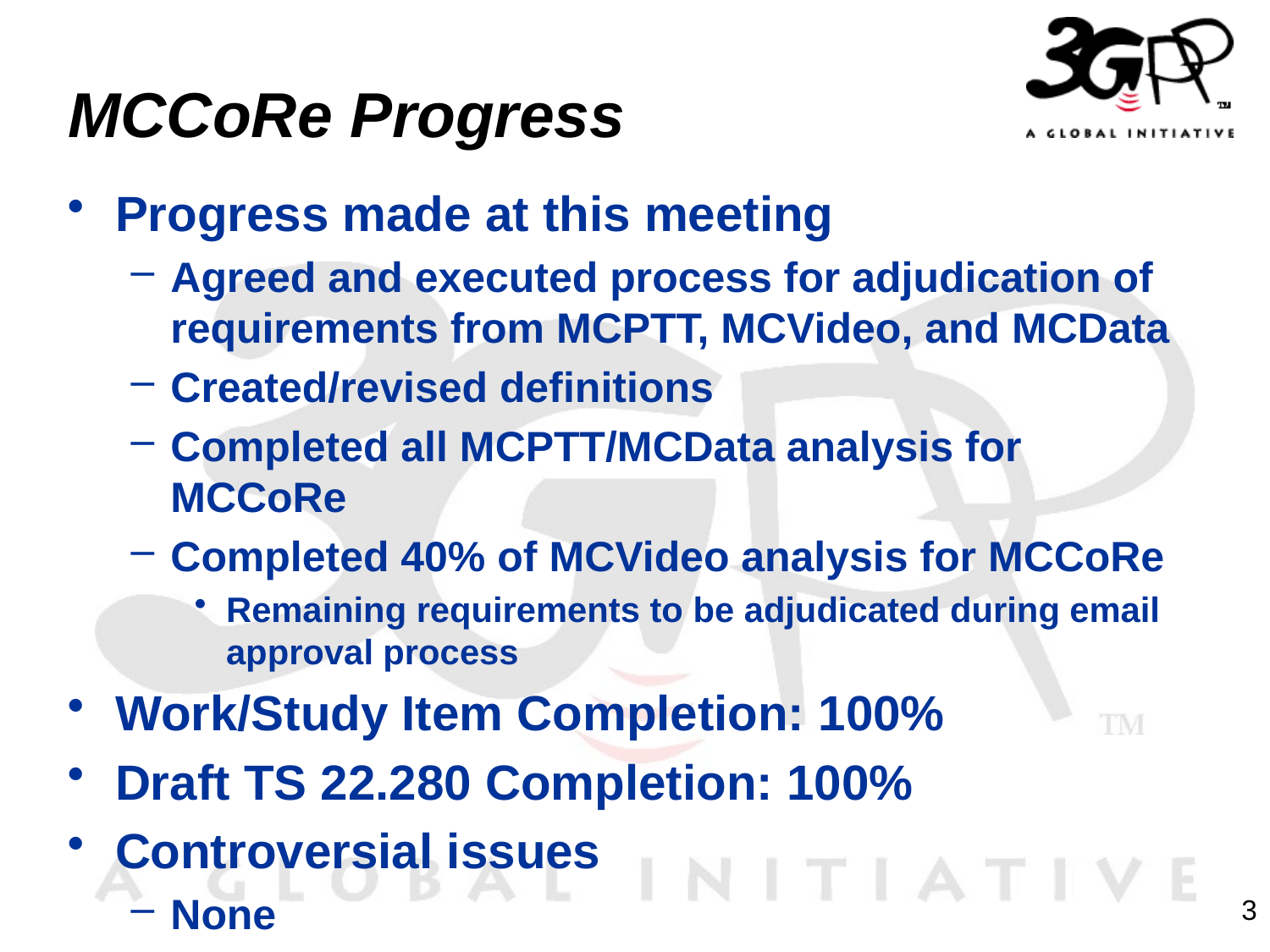

# MCCoRe Progress
Progress made at this meeting
Agreed and executed process for adjudication of requirements from MCPTT, MCVideo, and MCData
Created/revised definitions
Completed all MCPTT/MCData analysis for MCCoRe
Completed 40% of MCVideo analysis for MCCoRe
Remaining requirements to be adjudicated during email approval process
Work/Study Item Completion: 100%
Draft TS 22.280 Completion: 100%
Controversial issues
None
3